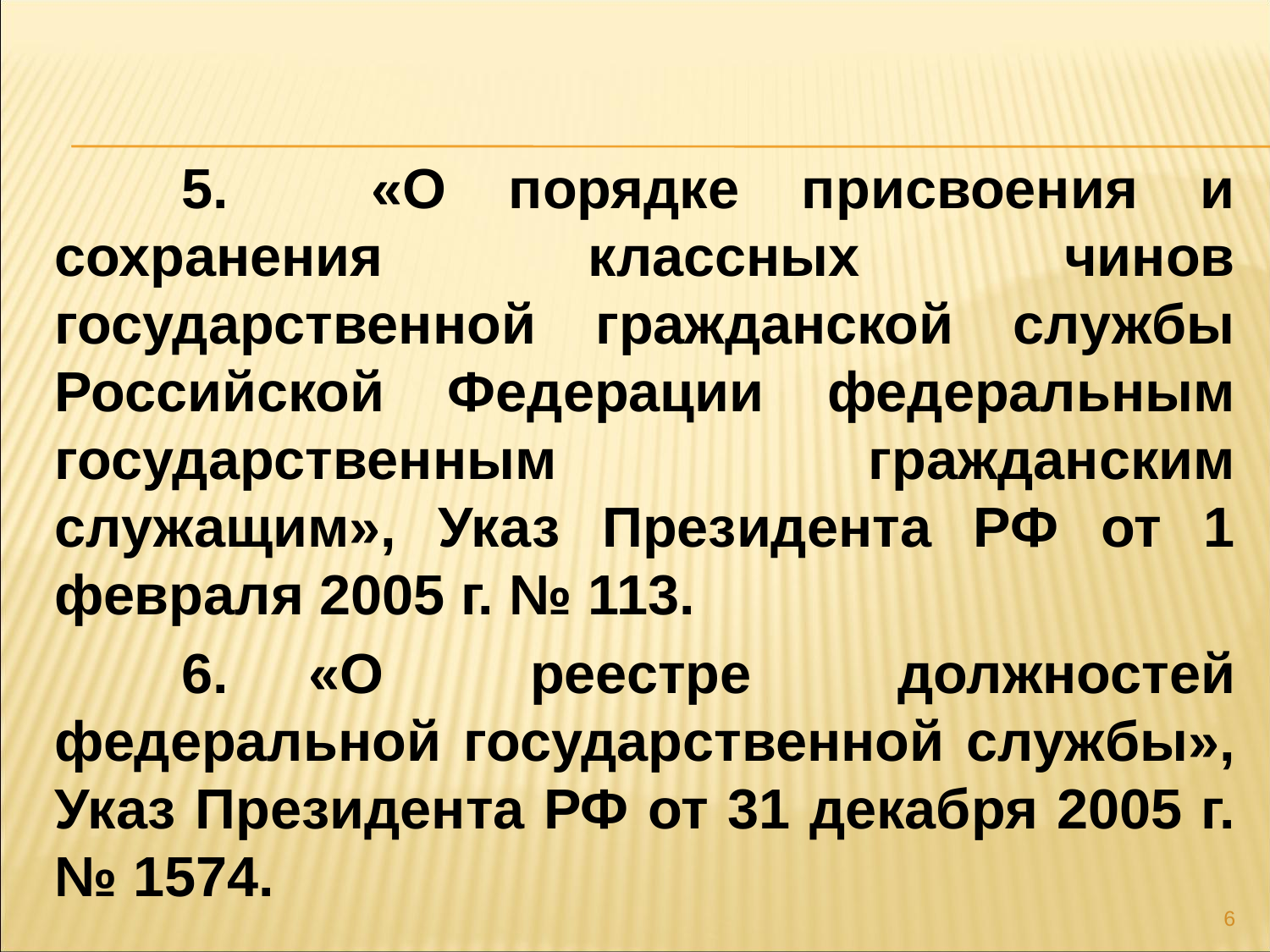

5.	 «О порядке присвоения и сохранения классных чинов государственной гражданской службы Российской Федерации федеральным государственным гражданским служащим», Указ Президента РФ от 1 февраля 2005 г. № 113.
	6.	«О реестре должностей федеральной государственной службы», Указ Президента РФ от 31 декабря 2005 г. № 1574.
6